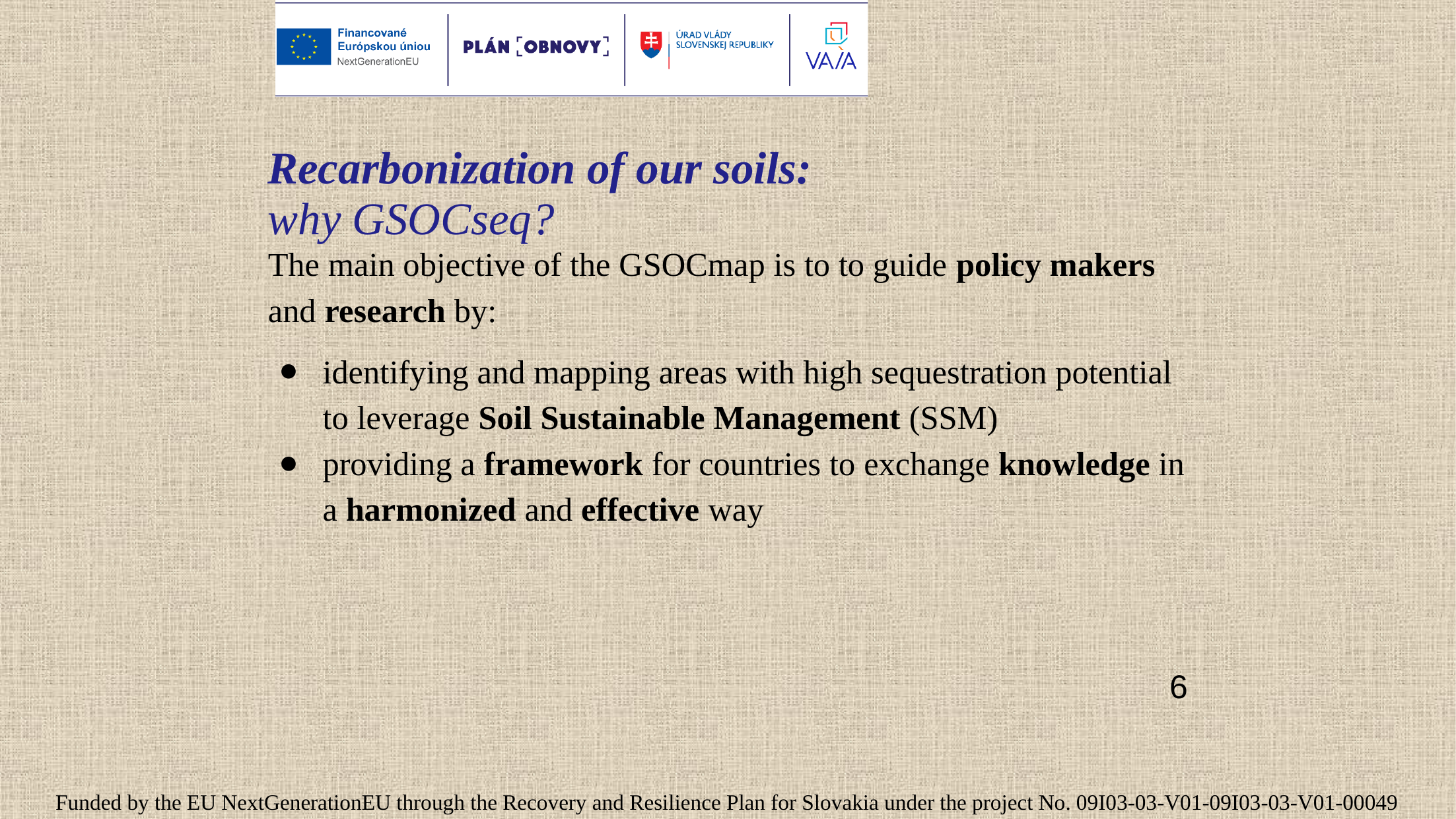

# Recarbonization of our soils:
why GSOCseq?
The main objective of the GSOCmap is to to guide policy makers and research by:
identifying and mapping areas with high sequestration potential to leverage Soil Sustainable Management (SSM)
providing a framework for countries to exchange knowledge in a harmonized and effective way

6